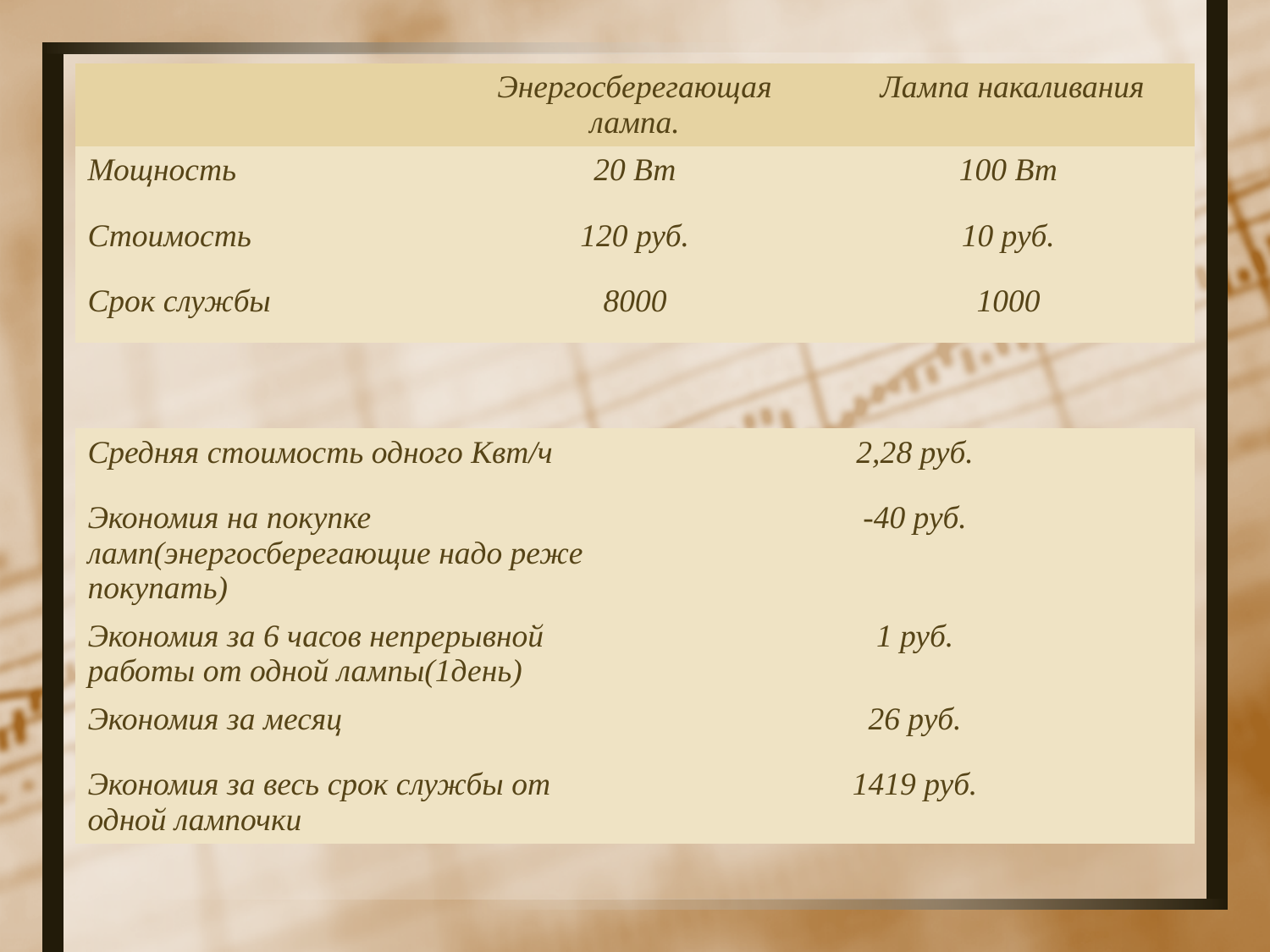

|  | Энергосберегающая лампа. | Лампа накаливания |
| --- | --- | --- |
| Мощность | 20 Вт | 100 Вт |
| Стоимость | 120 руб. | 10 руб. |
| Срок службы | 8000 | 1000 |

| Средняя стоимость одного Квт/ч | 2,28 руб. |
| --- | --- |
| Экономия на покупке ламп(энергосберегающие надо реже покупать) | -40 руб. |
| Экономия за 6 часов непрерывной работы от одной лампы(1день) | 1 руб. |
| Экономия за месяц | 26 руб. |
| Экономия за весь срок службы от одной лампочки | 1419 руб. |